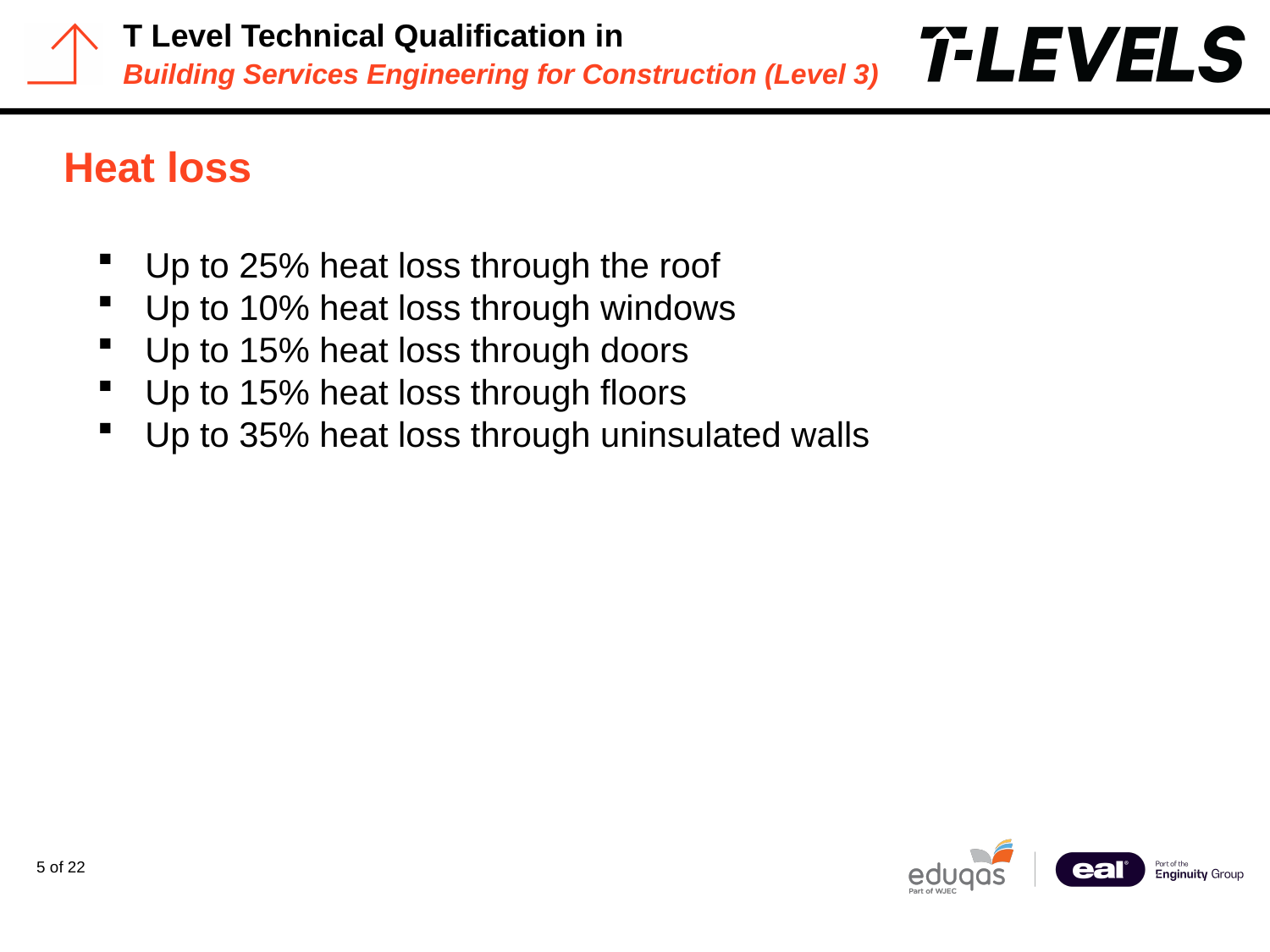

# Heat loss
Up to 25% heat loss through the roof
Up to 10% heat loss through windows
Up to 15% heat loss through doors
Up to 15% heat loss through floors
Up to 35% heat loss through uninsulated walls